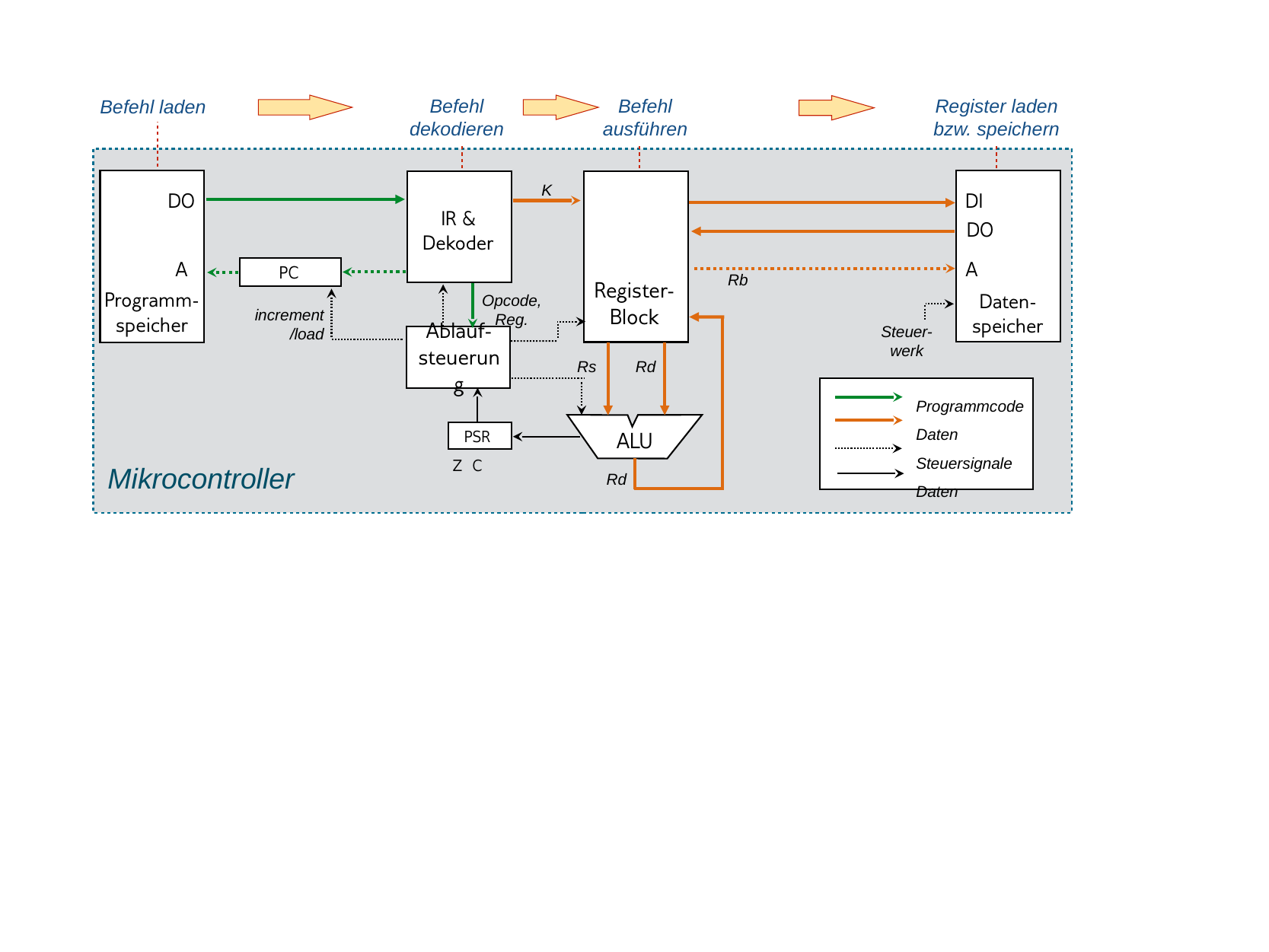

Befehl dekodieren
Befehl ausführen
Register laden bzw. speichern
Befehl laden

DO
A
Programm-
speicher

K
DI

IR & Dekoder

DO

A
PC

Register-Block
Rb

Daten-
speicher

Opcode, Reg.

increment
/load

Steuer-werk

Ablauf-steuerung

Rs
Rd

Programmcode
Daten
Steuersignale
Daten

PSR

C
Z
ALU

Mikrocontroller

Rd